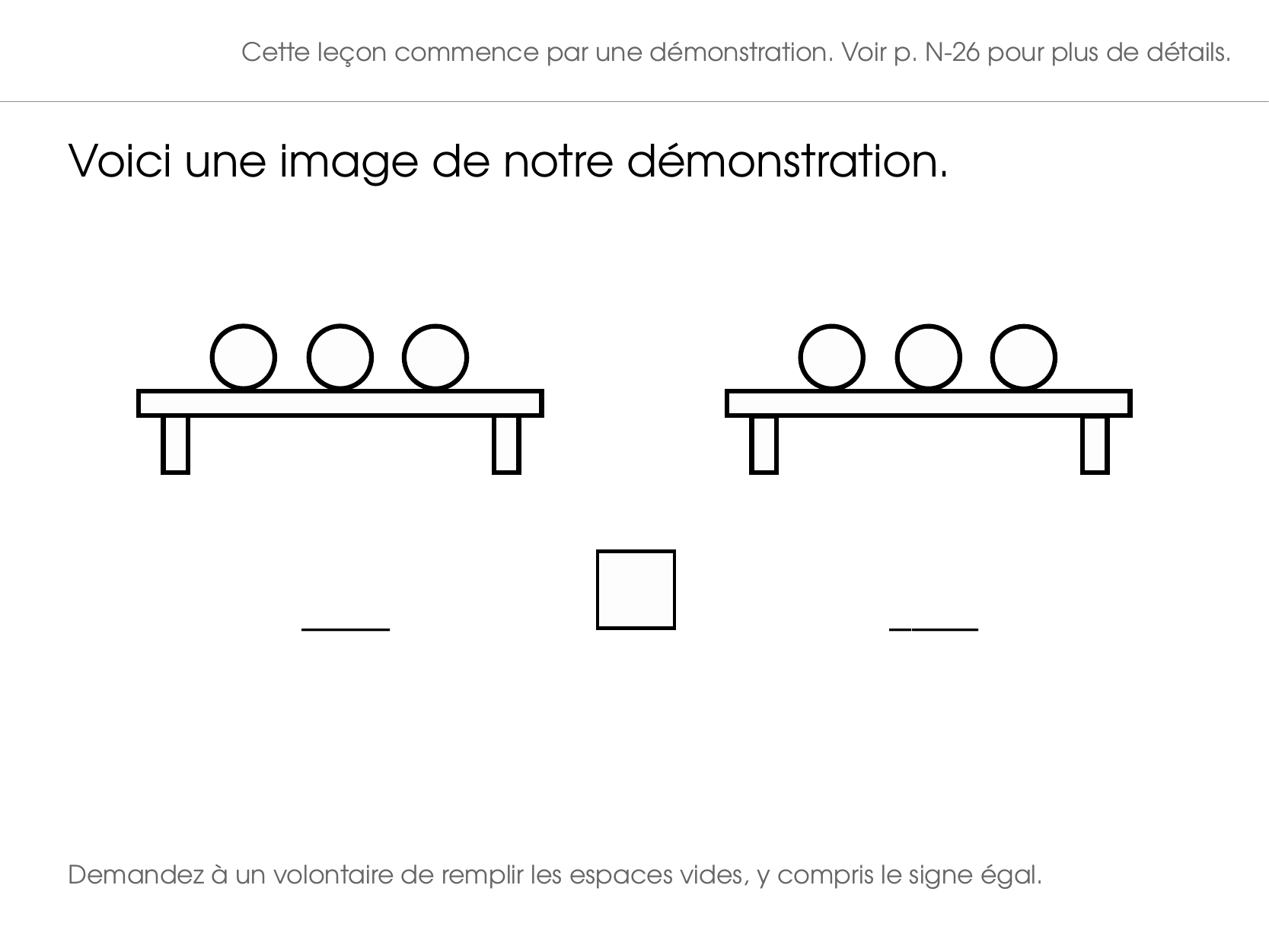

Cette leçon commence par une démonstration. Voir p. N-26 pour plus de détails.
Voici une image de notre démonstration.

____

____

Demandez à un volontaire de remplir les espaces vides, y compris le signe égal.